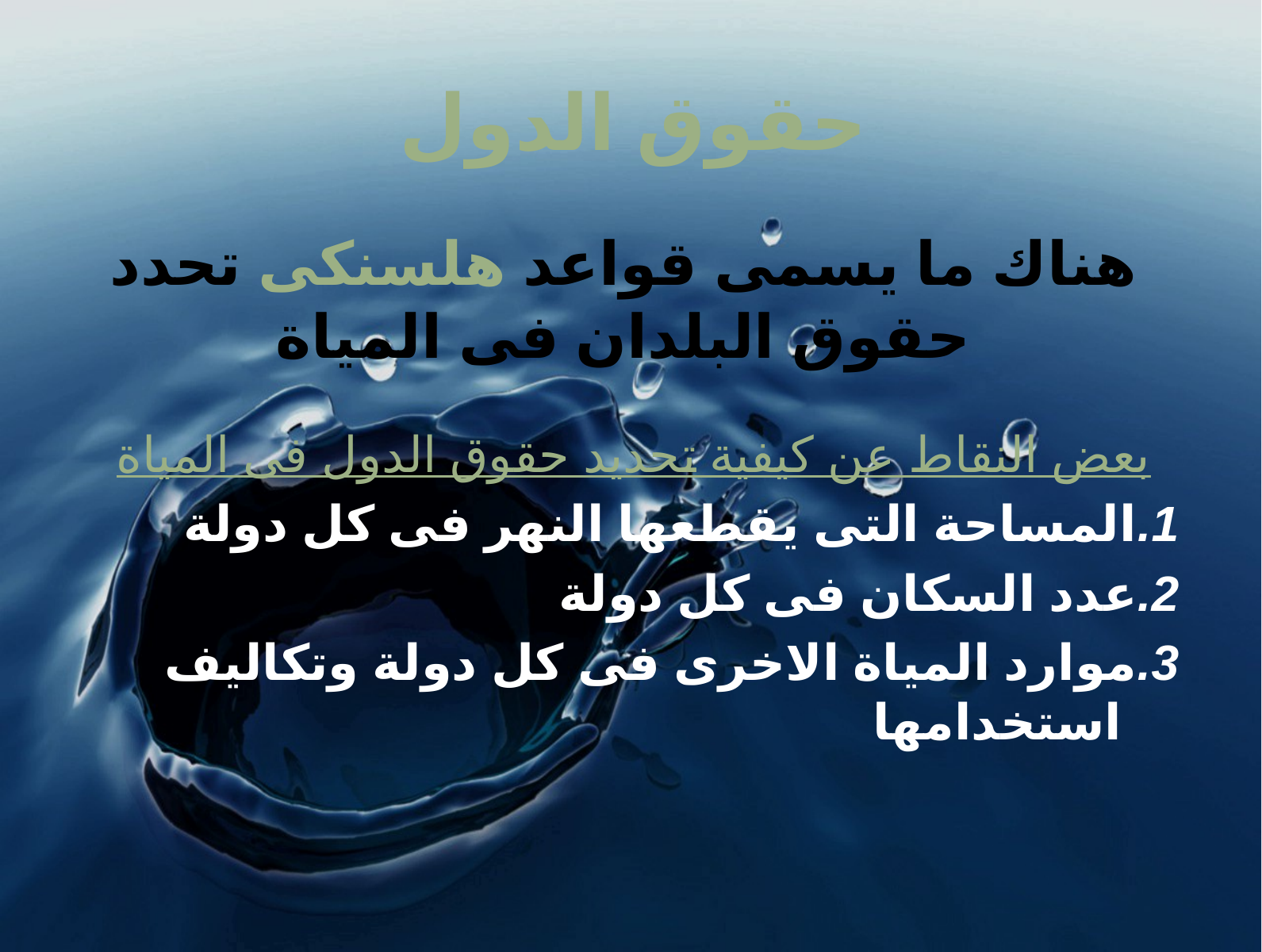

حقوق الدول
# هناك ما يسمى قواعد هلسنكى تحدد حقوق البلدان فى المياة
بعض النقاط عن كيفية تحديد حقوق الدول فى المياة
1.المساحة التى يقطعها النهر فى كل دولة
2.عدد السكان فى كل دولة
3.موارد المياة الاخرى فى كل دولة وتكاليف استخدامها